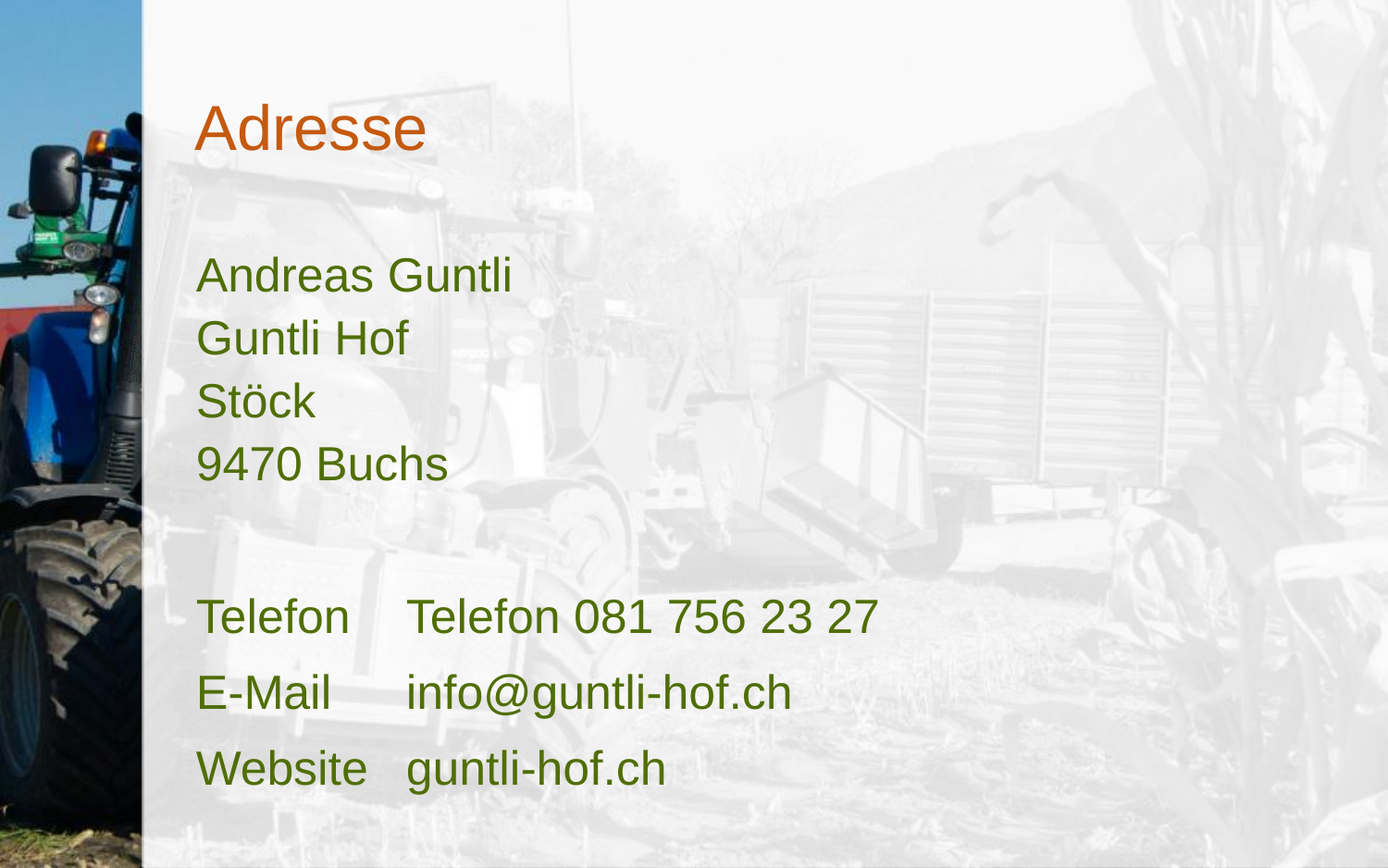

# Adresse
Andreas Guntli
Guntli Hof
Stöck
9470 Buchs

Telefon	Telefon 081 756 23 27
E-Mail	info@guntli-hof.ch
Website	guntli-hof.ch